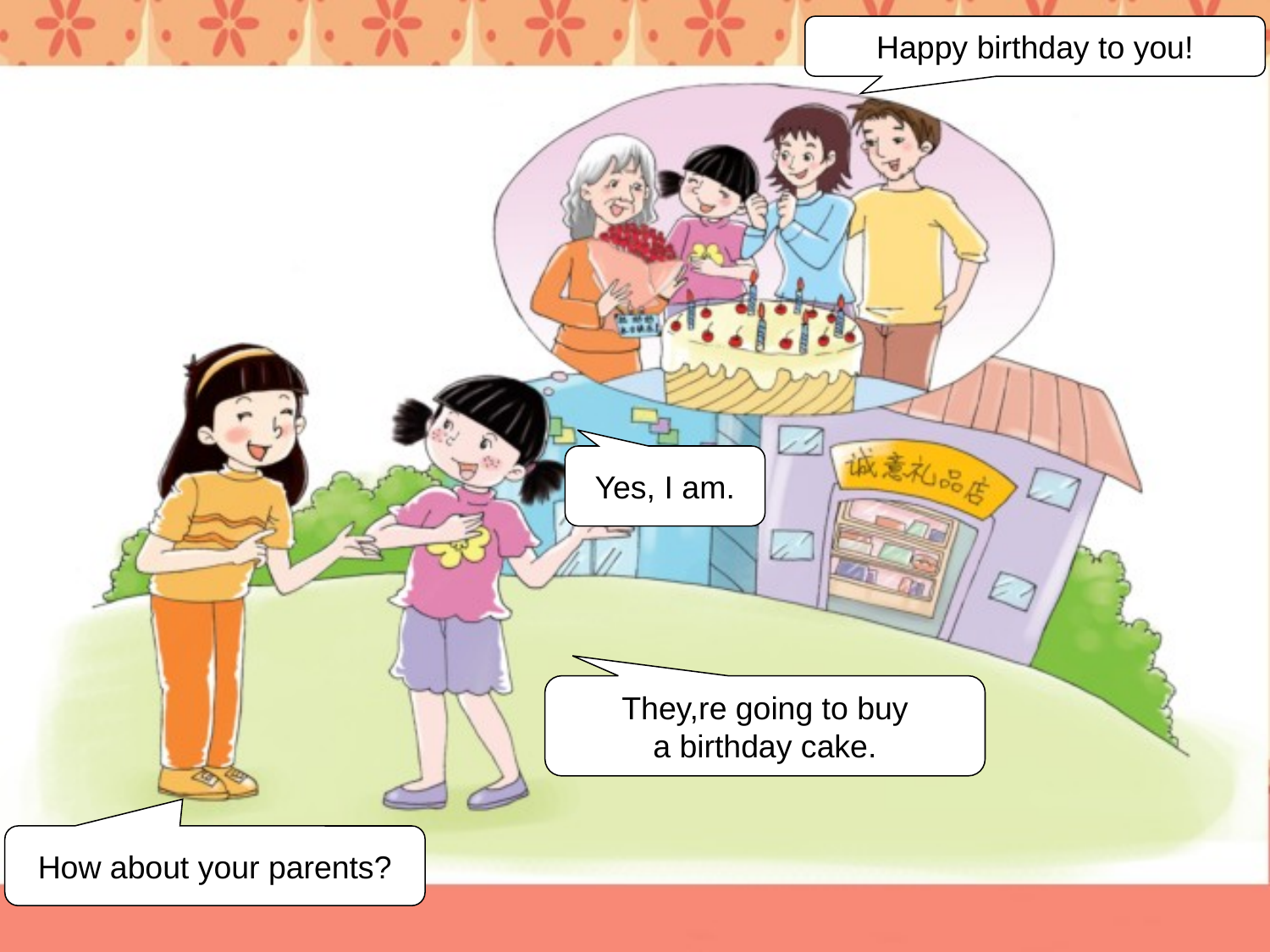

Happy birthday to you!
Yes, I am.
They,re going to buy
a birthday cake.
How about your parents?